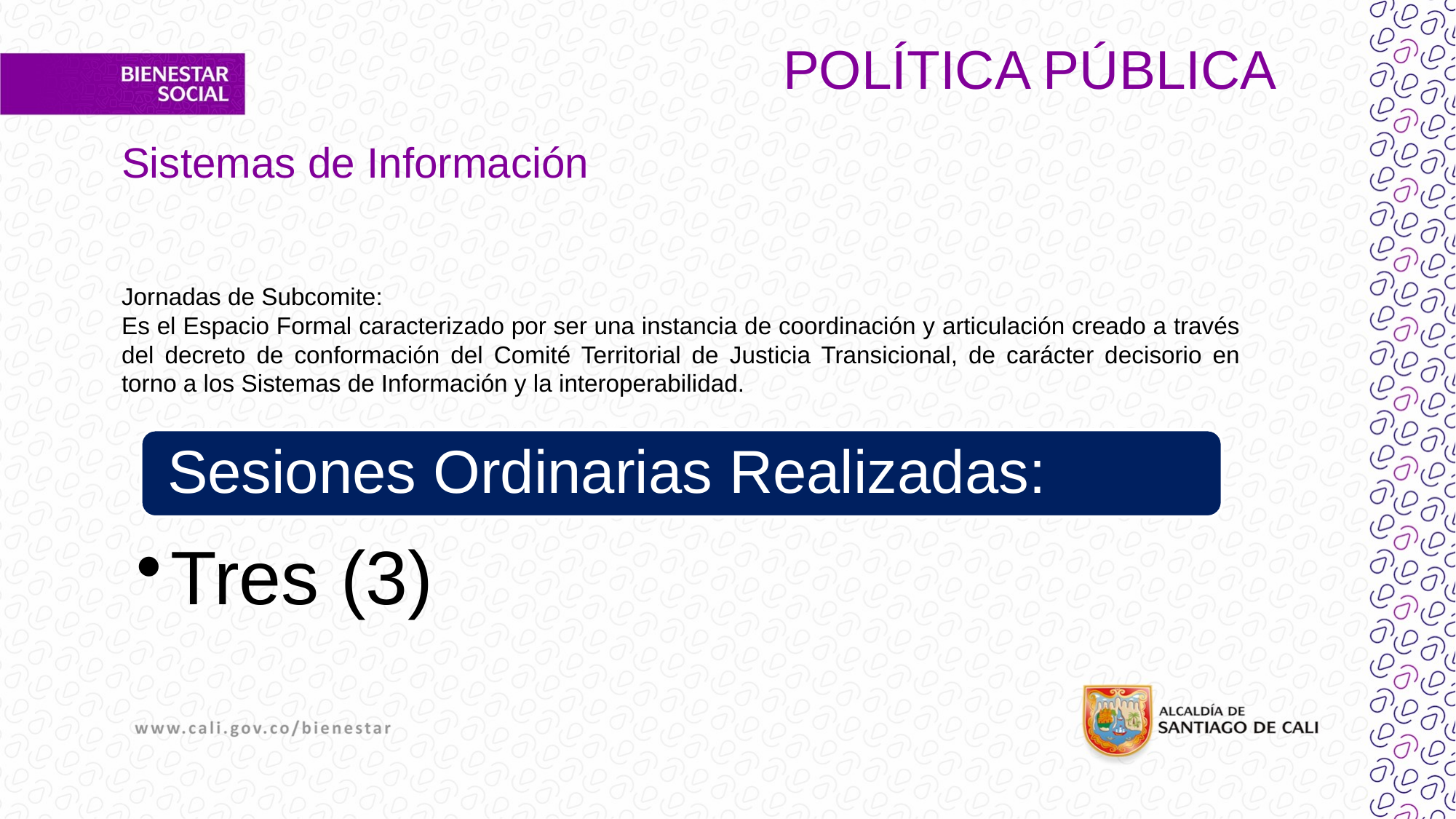

# POLÍTICA PÚBLICA
Sistemas de Información
Jornadas de Subcomite:
Es el Espacio Formal caracterizado por ser una instancia de coordinación y articulación creado a través del decreto de conformación del Comité Territorial de Justicia Transicional, de carácter decisorio en torno a los Sistemas de Información y la interoperabilidad.
Sesiones Ordinarias Realizadas:
Tres (3)